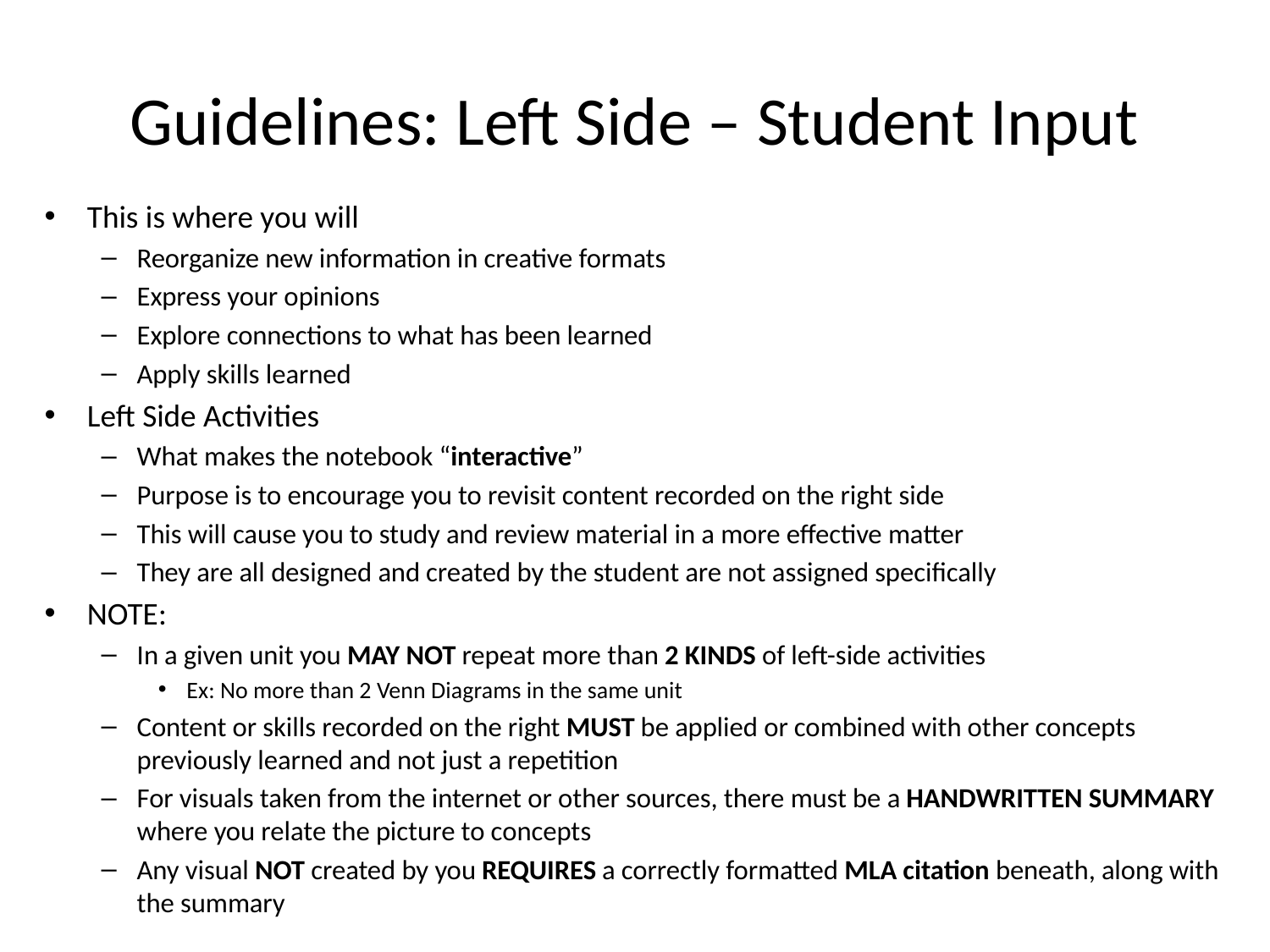

# Guidelines: Left Side – Student Input
This is where you will
Reorganize new information in creative formats
Express your opinions
Explore connections to what has been learned
Apply skills learned
Left Side Activities
What makes the notebook “interactive”
Purpose is to encourage you to revisit content recorded on the right side
This will cause you to study and review material in a more effective matter
They are all designed and created by the student are not assigned specifically
NOTE:
In a given unit you MAY NOT repeat more than 2 KINDS of left-side activities
Ex: No more than 2 Venn Diagrams in the same unit
Content or skills recorded on the right MUST be applied or combined with other concepts previously learned and not just a repetition
For visuals taken from the internet or other sources, there must be a HANDWRITTEN SUMMARY where you relate the picture to concepts
Any visual NOT created by you REQUIRES a correctly formatted MLA citation beneath, along with the summary